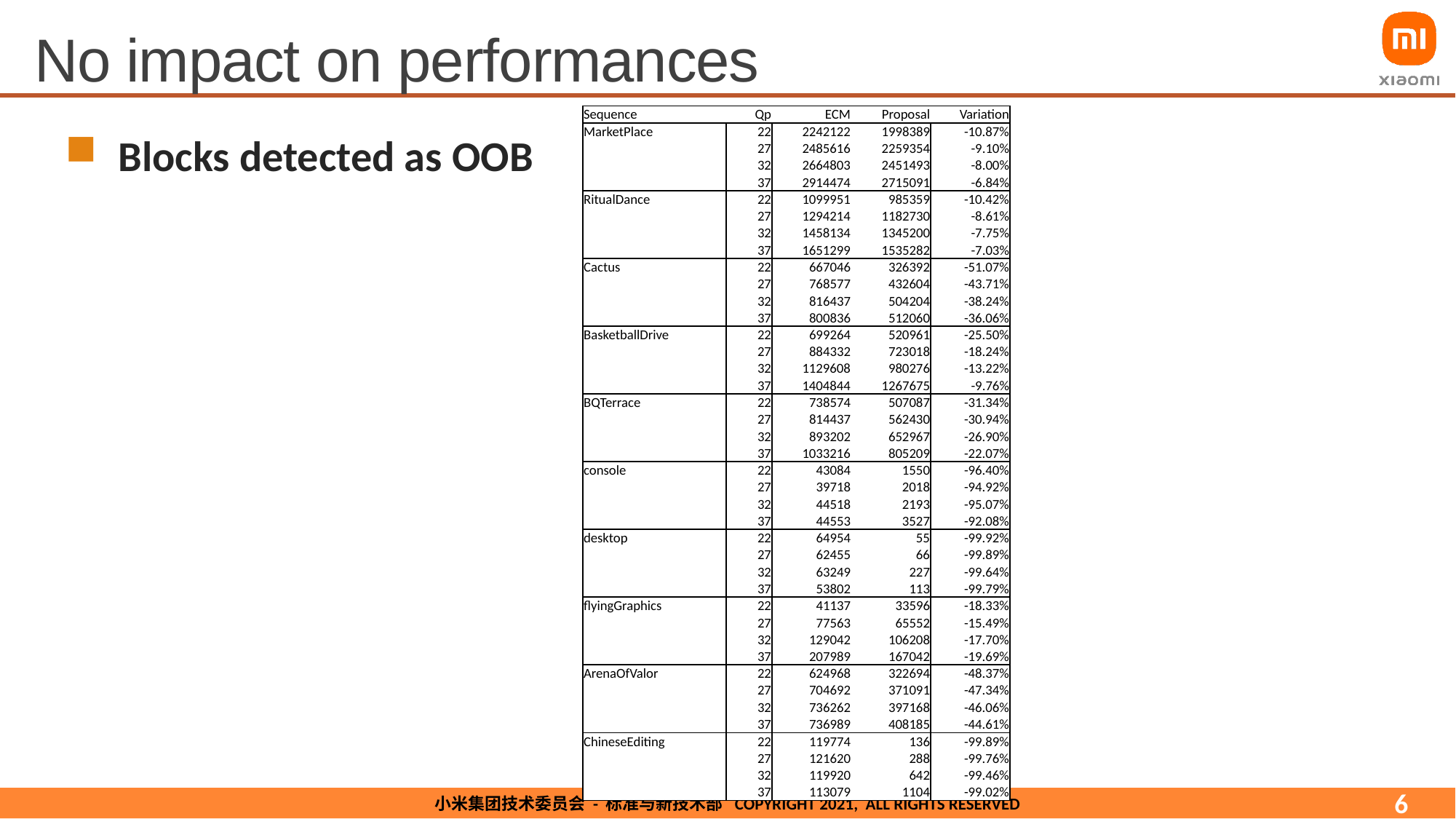

# No impact on performances
| Sequence | Qp | ECM | Proposal | Variation |
| --- | --- | --- | --- | --- |
| MarketPlace | 22 | 2242122 | 1998389 | -10.87% |
|  | 27 | 2485616 | 2259354 | -9.10% |
|  | 32 | 2664803 | 2451493 | -8.00% |
|  | 37 | 2914474 | 2715091 | -6.84% |
| RitualDance | 22 | 1099951 | 985359 | -10.42% |
|  | 27 | 1294214 | 1182730 | -8.61% |
|  | 32 | 1458134 | 1345200 | -7.75% |
|  | 37 | 1651299 | 1535282 | -7.03% |
| Cactus | 22 | 667046 | 326392 | -51.07% |
|  | 27 | 768577 | 432604 | -43.71% |
|  | 32 | 816437 | 504204 | -38.24% |
|  | 37 | 800836 | 512060 | -36.06% |
| BasketballDrive | 22 | 699264 | 520961 | -25.50% |
|  | 27 | 884332 | 723018 | -18.24% |
|  | 32 | 1129608 | 980276 | -13.22% |
|  | 37 | 1404844 | 1267675 | -9.76% |
| BQTerrace | 22 | 738574 | 507087 | -31.34% |
|  | 27 | 814437 | 562430 | -30.94% |
|  | 32 | 893202 | 652967 | -26.90% |
|  | 37 | 1033216 | 805209 | -22.07% |
| console | 22 | 43084 | 1550 | -96.40% |
|  | 27 | 39718 | 2018 | -94.92% |
|  | 32 | 44518 | 2193 | -95.07% |
|  | 37 | 44553 | 3527 | -92.08% |
| desktop | 22 | 64954 | 55 | -99.92% |
|  | 27 | 62455 | 66 | -99.89% |
|  | 32 | 63249 | 227 | -99.64% |
|  | 37 | 53802 | 113 | -99.79% |
| flyingGraphics | 22 | 41137 | 33596 | -18.33% |
|  | 27 | 77563 | 65552 | -15.49% |
|  | 32 | 129042 | 106208 | -17.70% |
|  | 37 | 207989 | 167042 | -19.69% |
| ArenaOfValor | 22 | 624968 | 322694 | -48.37% |
|  | 27 | 704692 | 371091 | -47.34% |
|  | 32 | 736262 | 397168 | -46.06% |
|  | 37 | 736989 | 408185 | -44.61% |
| ChineseEditing | 22 | 119774 | 136 | -99.89% |
|  | 27 | 121620 | 288 | -99.76% |
|  | 32 | 119920 | 642 | -99.46% |
|  | 37 | 113079 | 1104 | -99.02% |
Blocks detected as OOB
6